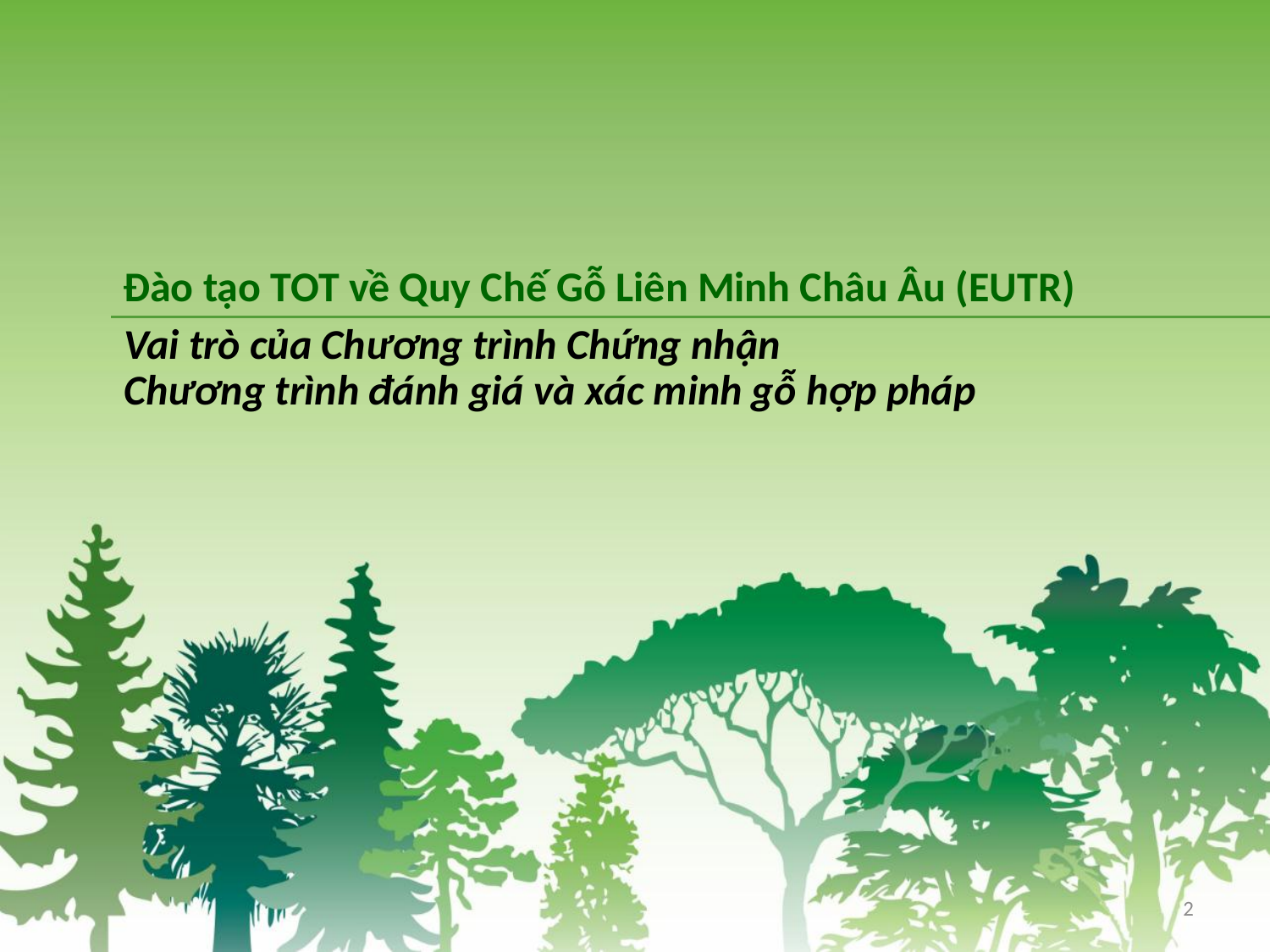

Đào tạo TOT về Quy Chế Gỗ Liên Minh Châu Âu (EUTR)
Vai trò của Chương trình Chứng nhận
Chương trình đánh giá và xác minh gỗ hợp pháp
2